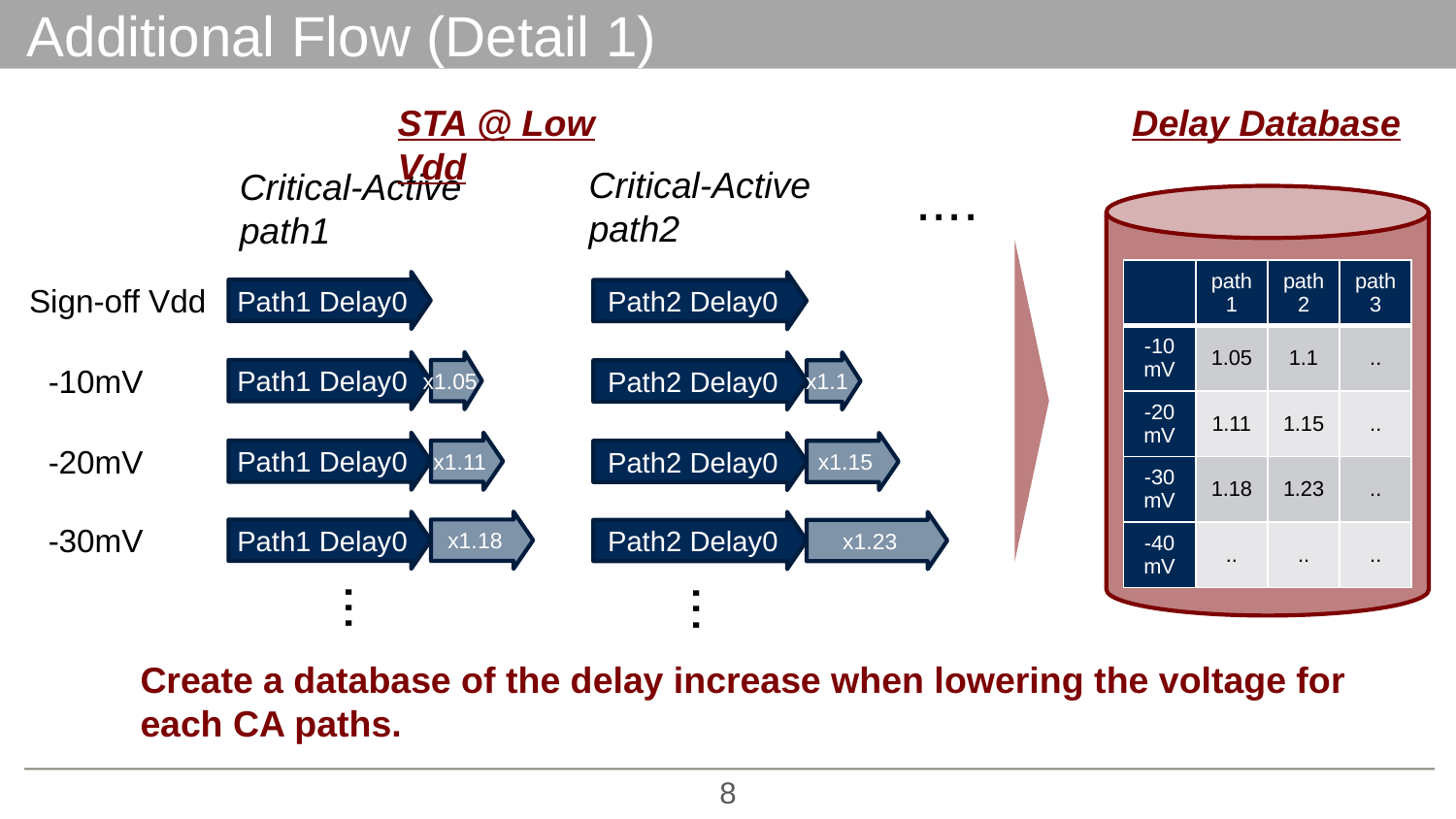

# Additional Flow (Detail 1)
Delay Database
STA @ Low Vdd
Critical-Active
path2
....
Critical-Active path1

|  | path 1 | path2 | path3 |
| --- | --- | --- | --- |
| -10 mV | 1.05 | 1.1 | .. |
| -20 mV | 1.11 | 1.15 | .. |
| -30 mV | 1.18 | 1.23 | .. |
| -40 mV | .. | .. | .. |
Path1 Delay0
Path1 Delay0
x1.05
Path1 Delay0
x1.11
Path1 Delay0
x1.18
Path2 Delay0
Path2 Delay0
x1.1
Path2 Delay0
x1.15
Path2 Delay0
x1.23
Sign-off Vdd
-10mV

-20mV
-30mV
...
...
Create a database of the delay increase when lowering the voltage for each CA paths.